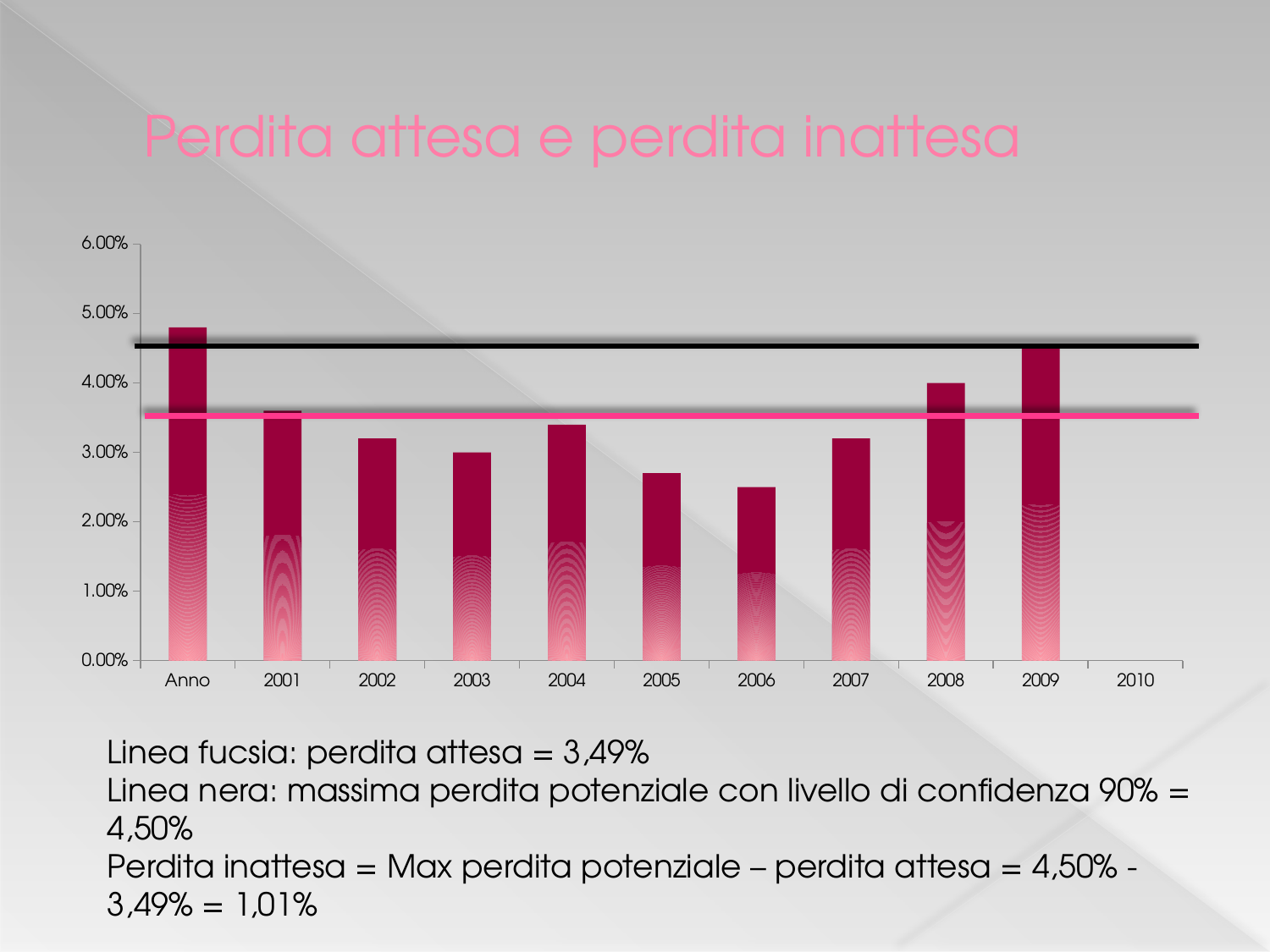

# Perdita attesa e perdita inattesa

[unsupported chart]

Linea fucsia: perdita attesa = 3,49%
Linea nera: massima perdita potenziale con livello di confidenza 90% = 4,50%
Perdita inattesa = Max perdita potenziale – perdita attesa = 4,50% - 3,49% = 1,01%